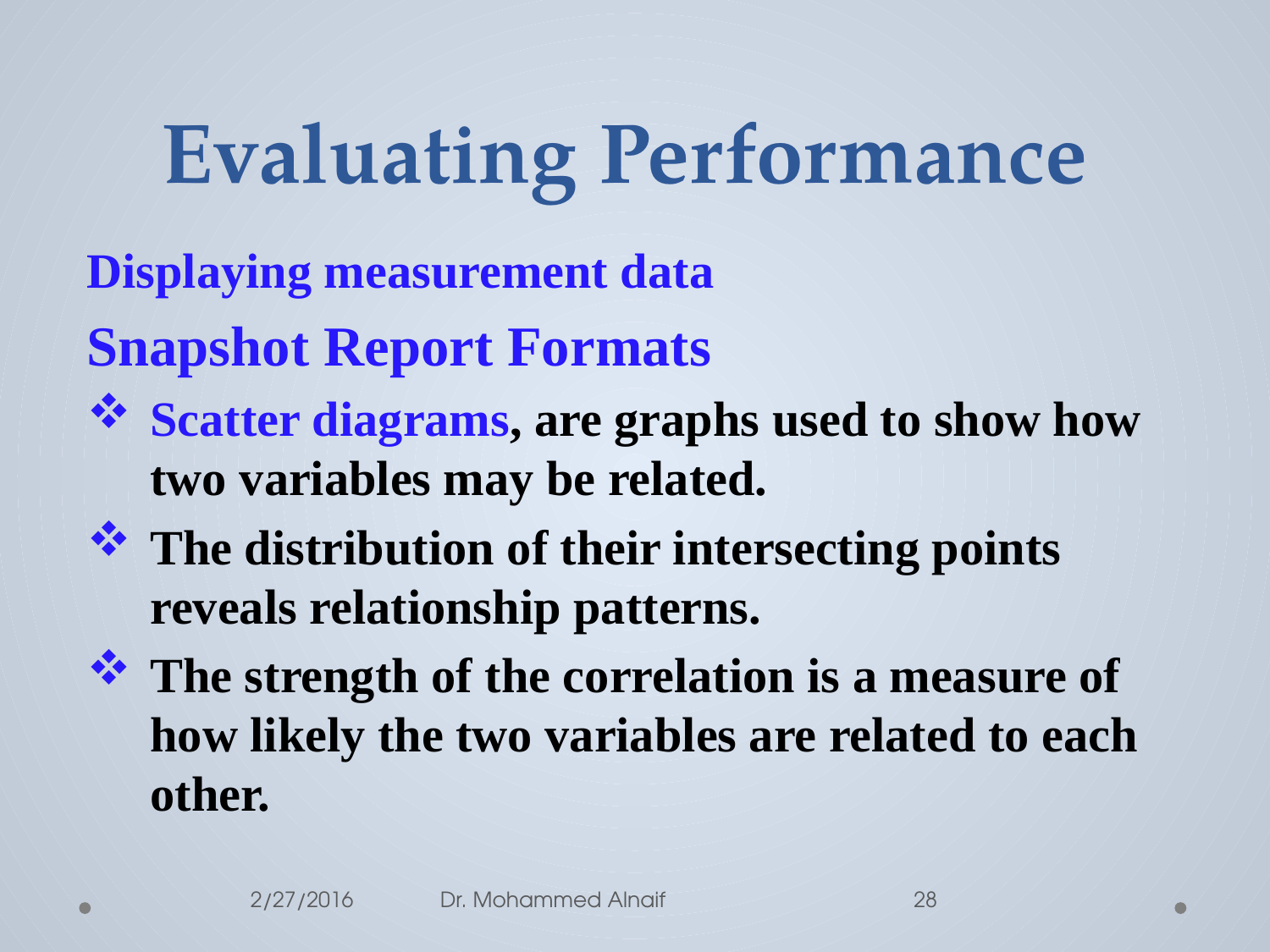

# Evaluating Performance
Displaying measurement data
Snapshot Report Formats
Scatter diagrams, are graphs used to show how two variables may be related.
The distribution of their intersecting points reveals relationship patterns.
The strength of the correlation is a measure of how likely the two variables are related to each other.
2/27/2016
Dr. Mohammed Alnaif
28